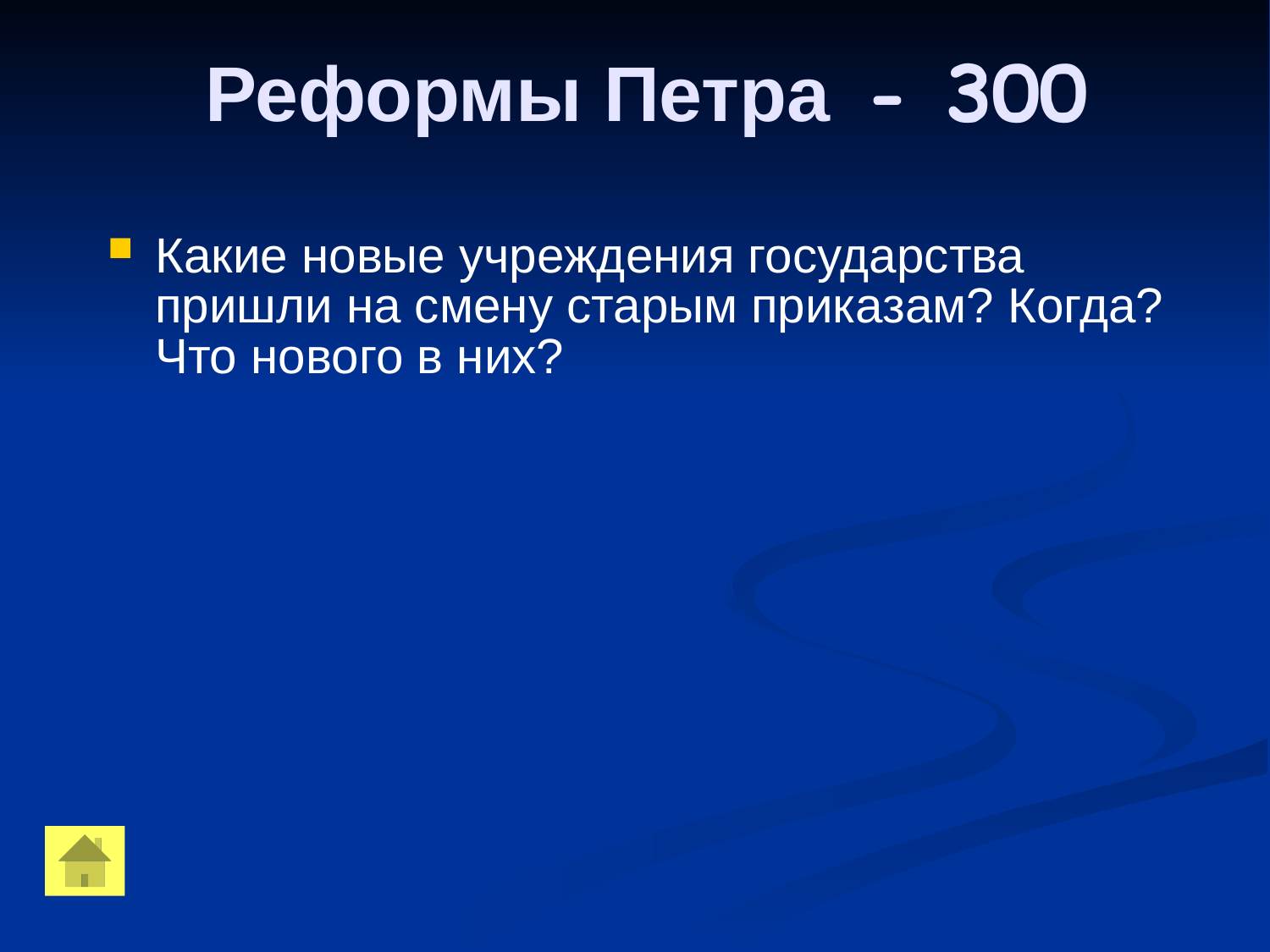

Реформы Петра - 300
Какие новые учреждения государства пришли на смену старым приказам? Когда? Что нового в них?